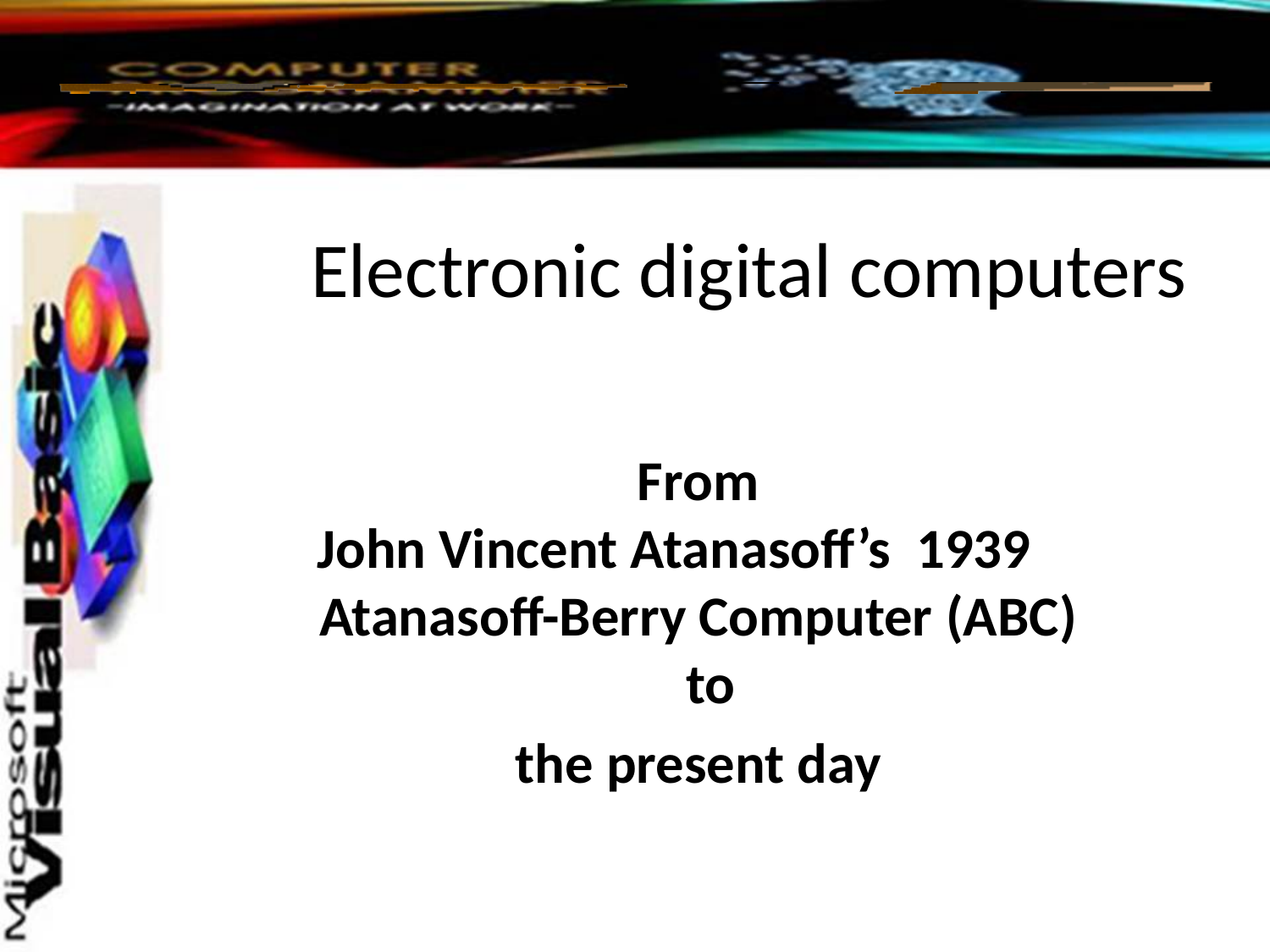

# Electronic digital computers
From
John Vincent Atanasoff’s  1939
Atanasoff-Berry Computer (ABC)
  to
the present day